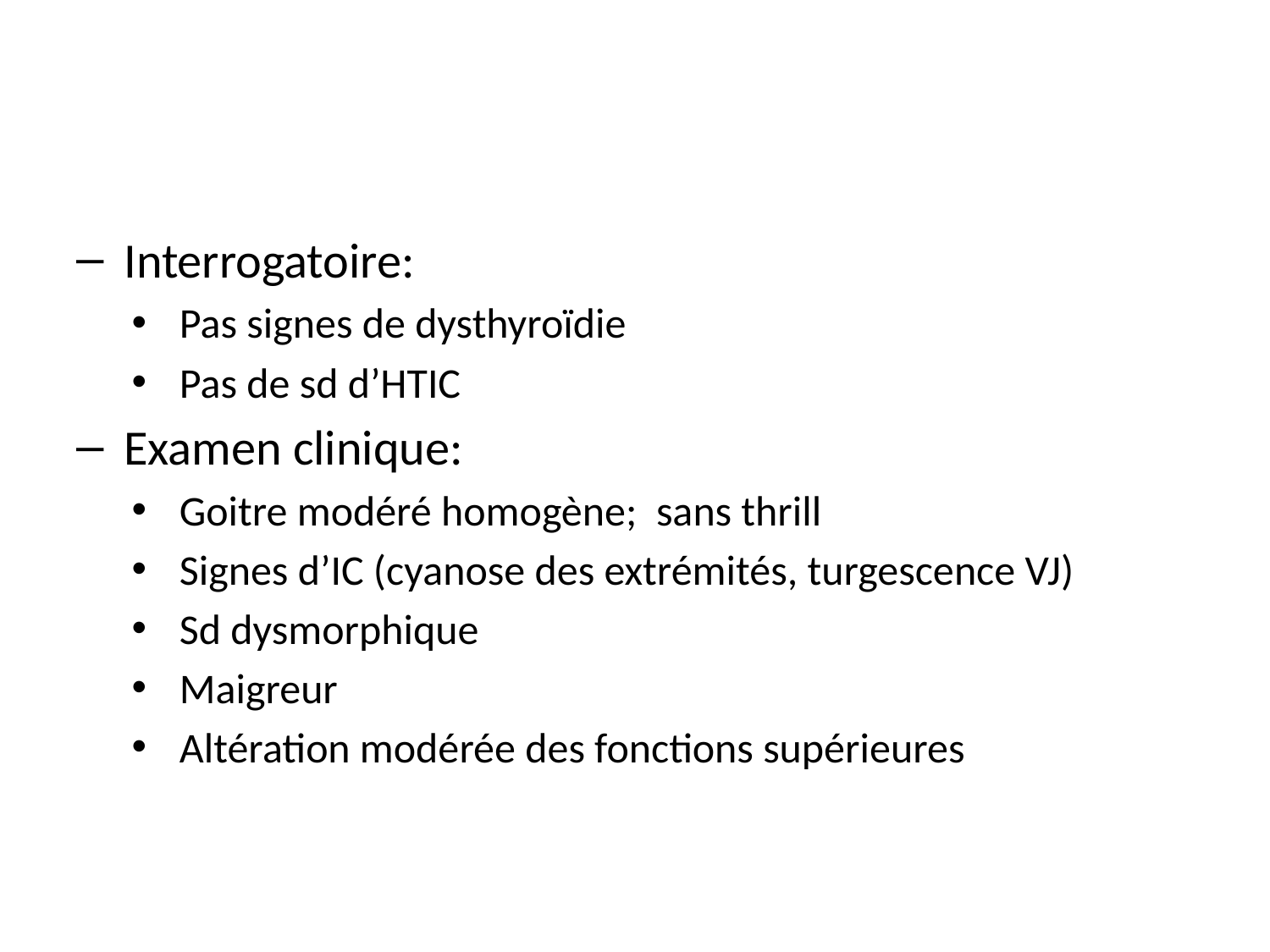

#
Interrogatoire:
Pas signes de dysthyroïdie
Pas de sd d’HTIC
Examen clinique:
Goitre modéré homogène;  sans thrill
Signes d’IC (cyanose des extrémités, turgescence VJ)
Sd dysmorphique
Maigreur
Altération modérée des fonctions supérieures